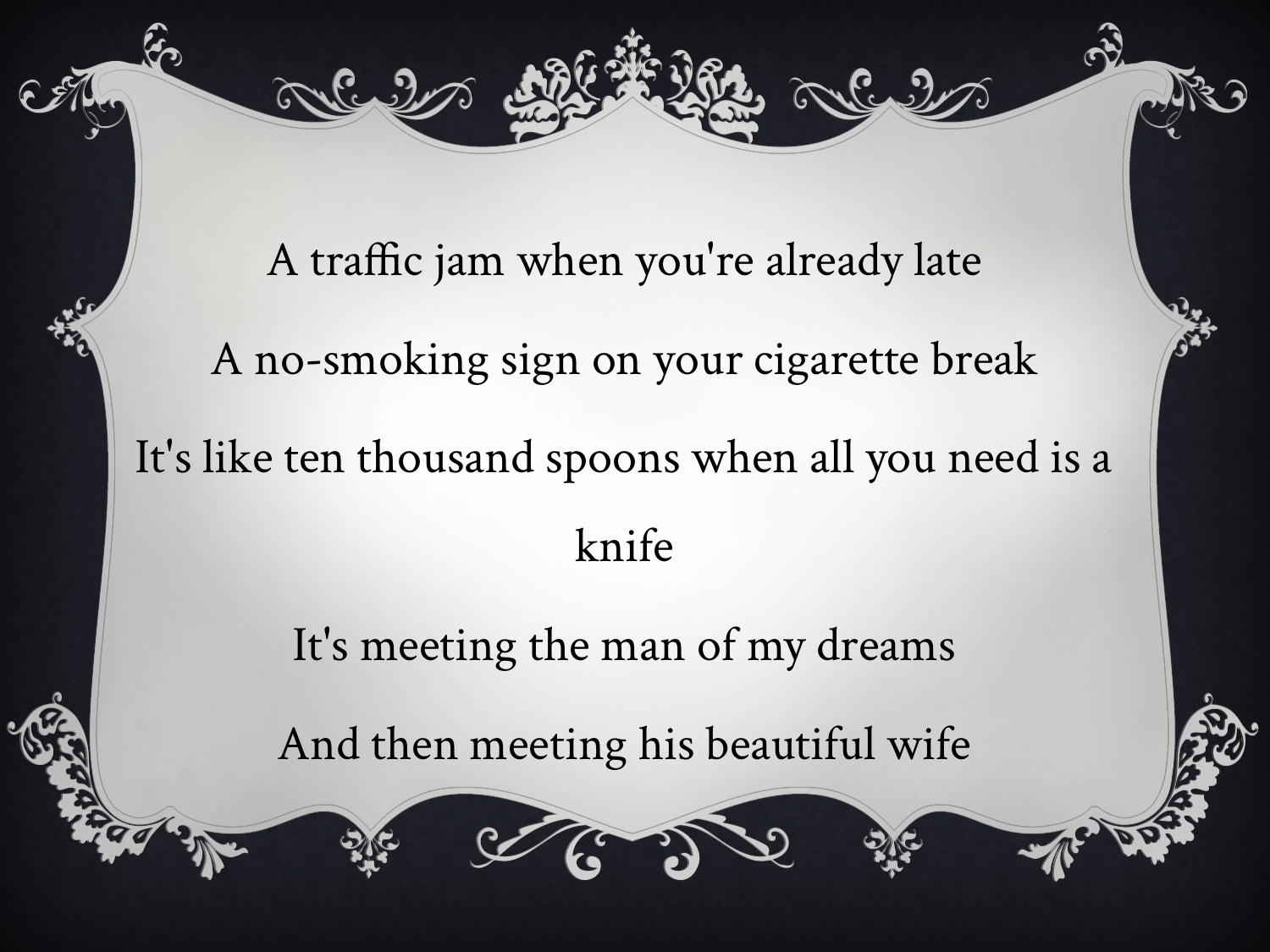

A traffic jam when you're already late
A no-smoking sign on your cigarette break
It's like ten thousand spoons when all you need is a knife
It's meeting the man of my dreams
And then meeting his beautiful wife